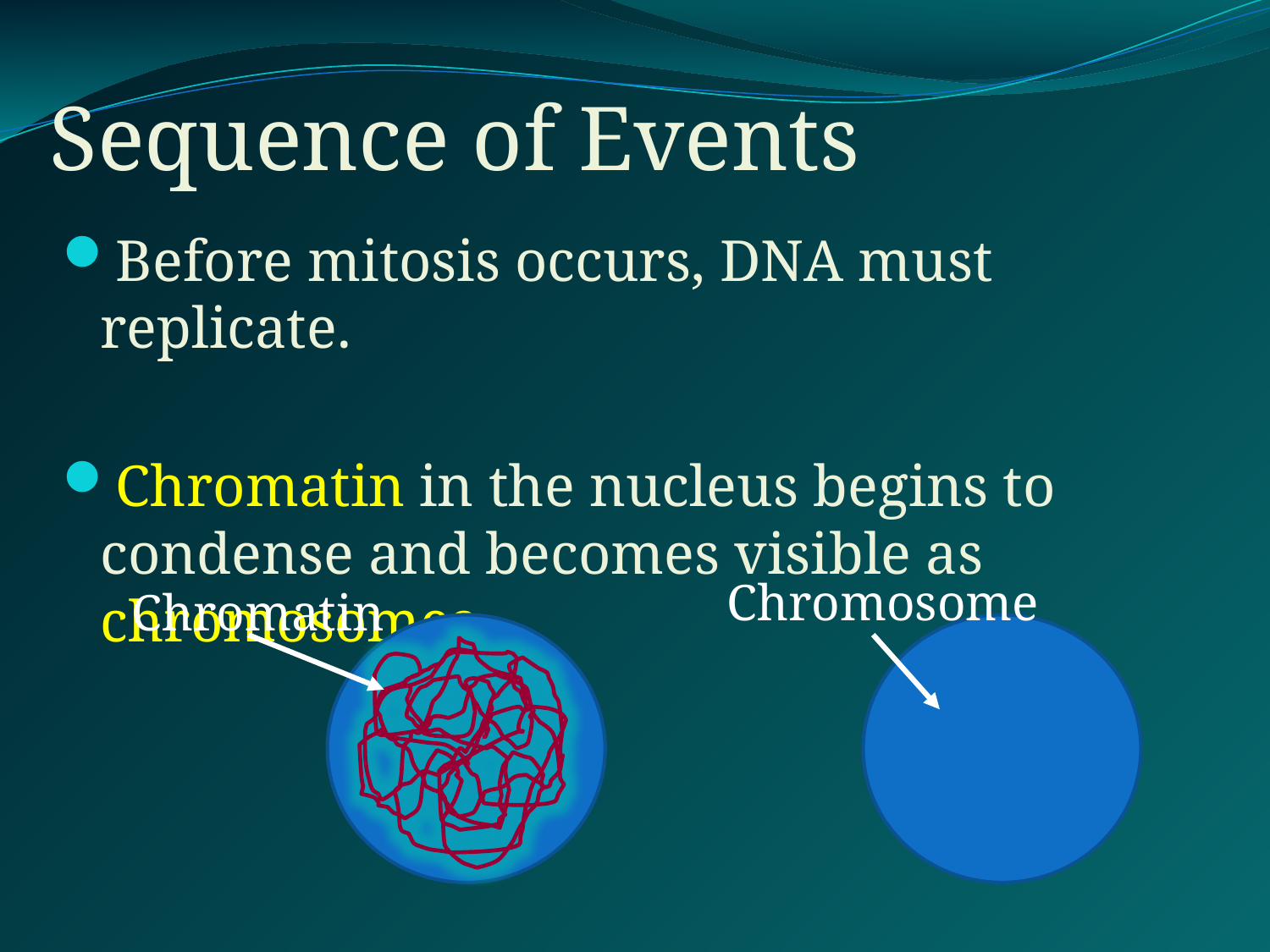

# Sequence of Events
Before mitosis occurs, DNA must replicate.

Chromatin in the nucleus begins to condense and becomes visible as chromosomes.

Chromosome

Chromatin